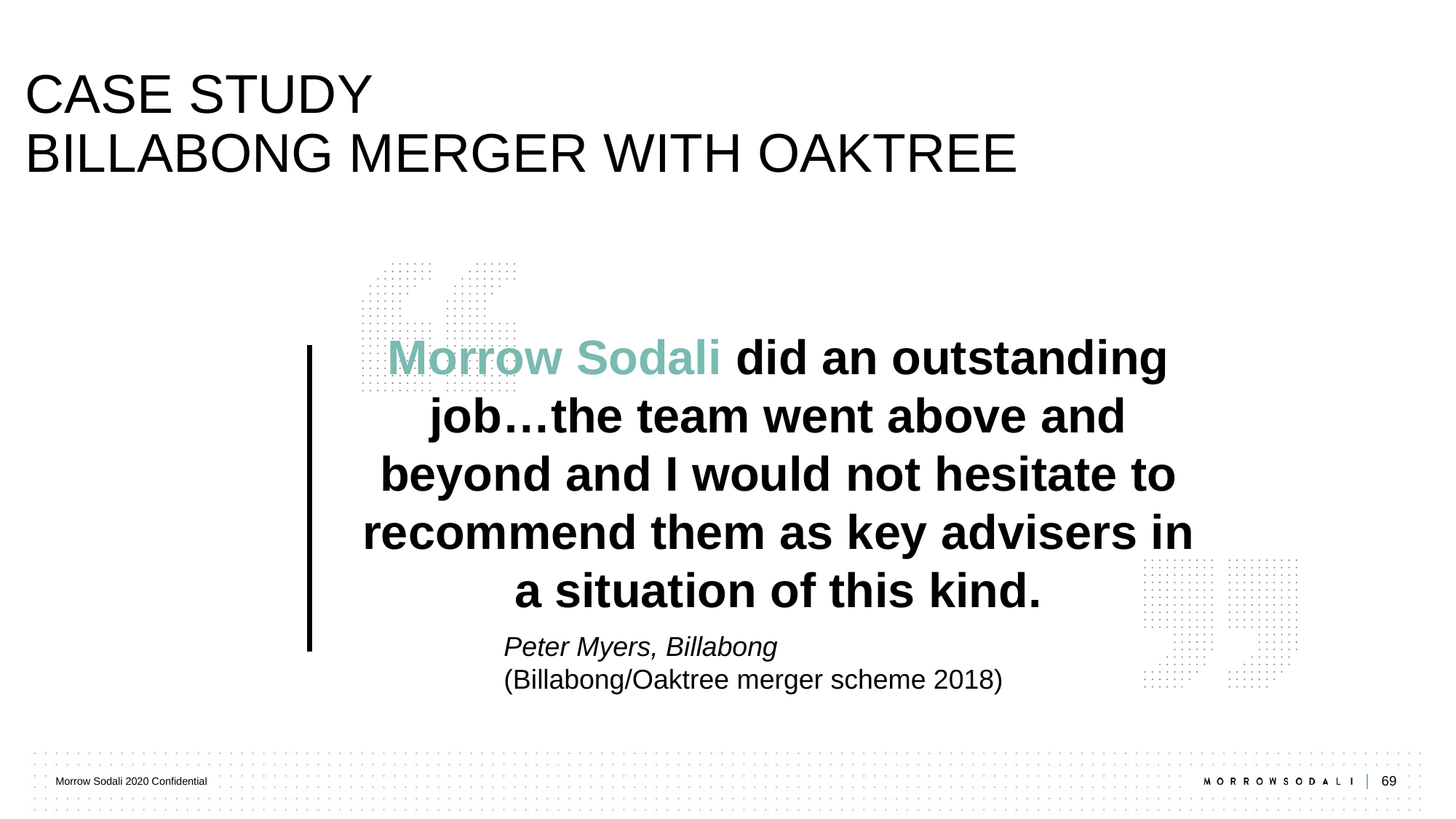

# CASE STUDY BILLABONG MERGER WITH OAKTREE

Morrow Sodali did an outstanding job…the team went above and beyond and I would not hesitate to recommend them as key advisers in a situation of this kind.

Peter Myers, Billabong
(Billabong/Oaktree merger scheme 2018)